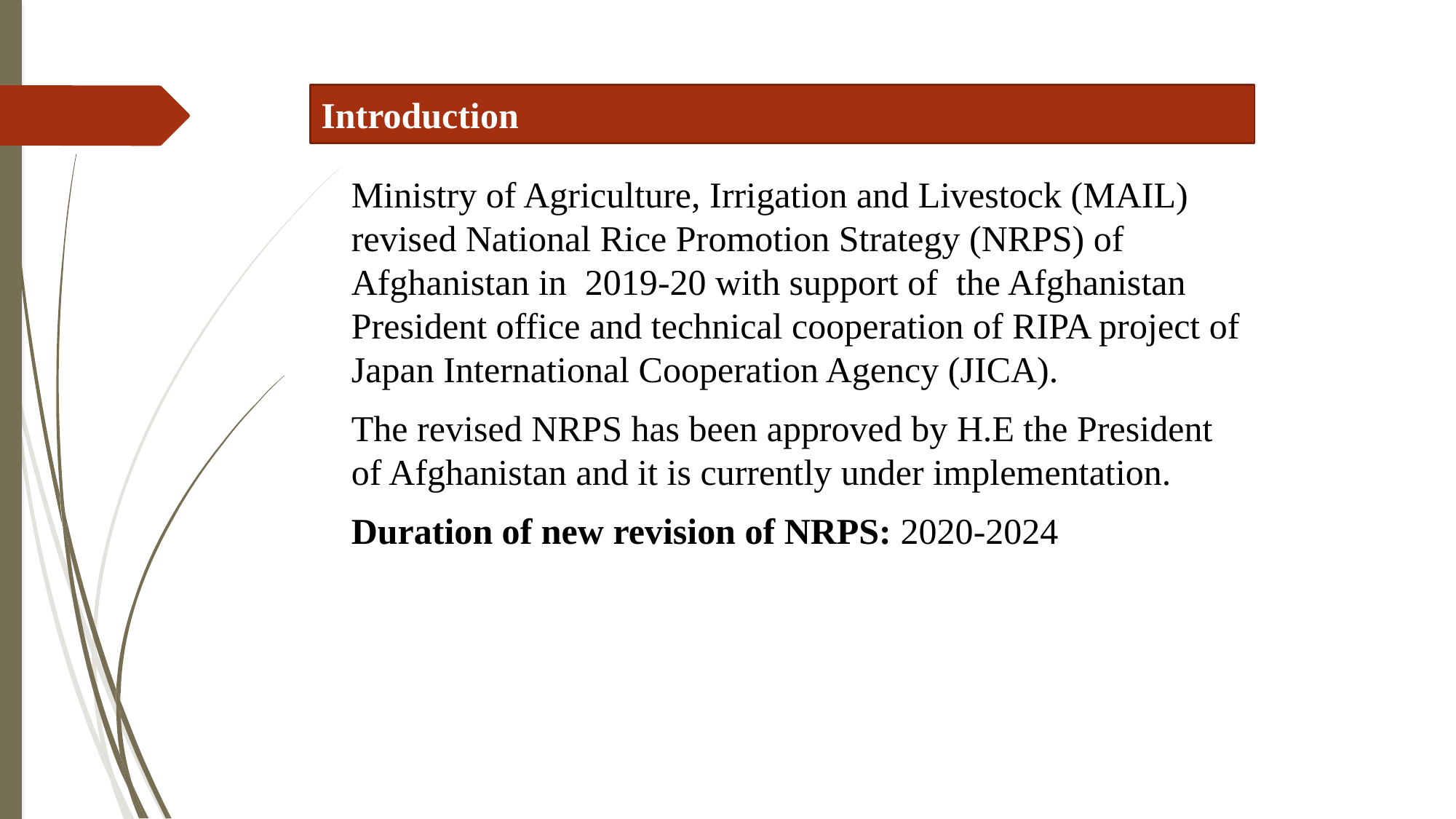

Introduction
Ministry of Agriculture, Irrigation and Livestock (MAIL)  revised National Rice Promotion Strategy (NRPS) of Afghanistan in  2019-20 with support of  the Afghanistan President office and technical cooperation of RIPA project of Japan International Cooperation Agency (JICA).
The revised NRPS has been approved by H.E the President of Afghanistan and it is currently under implementation.
Duration of new revision of NRPS: 2020-2024